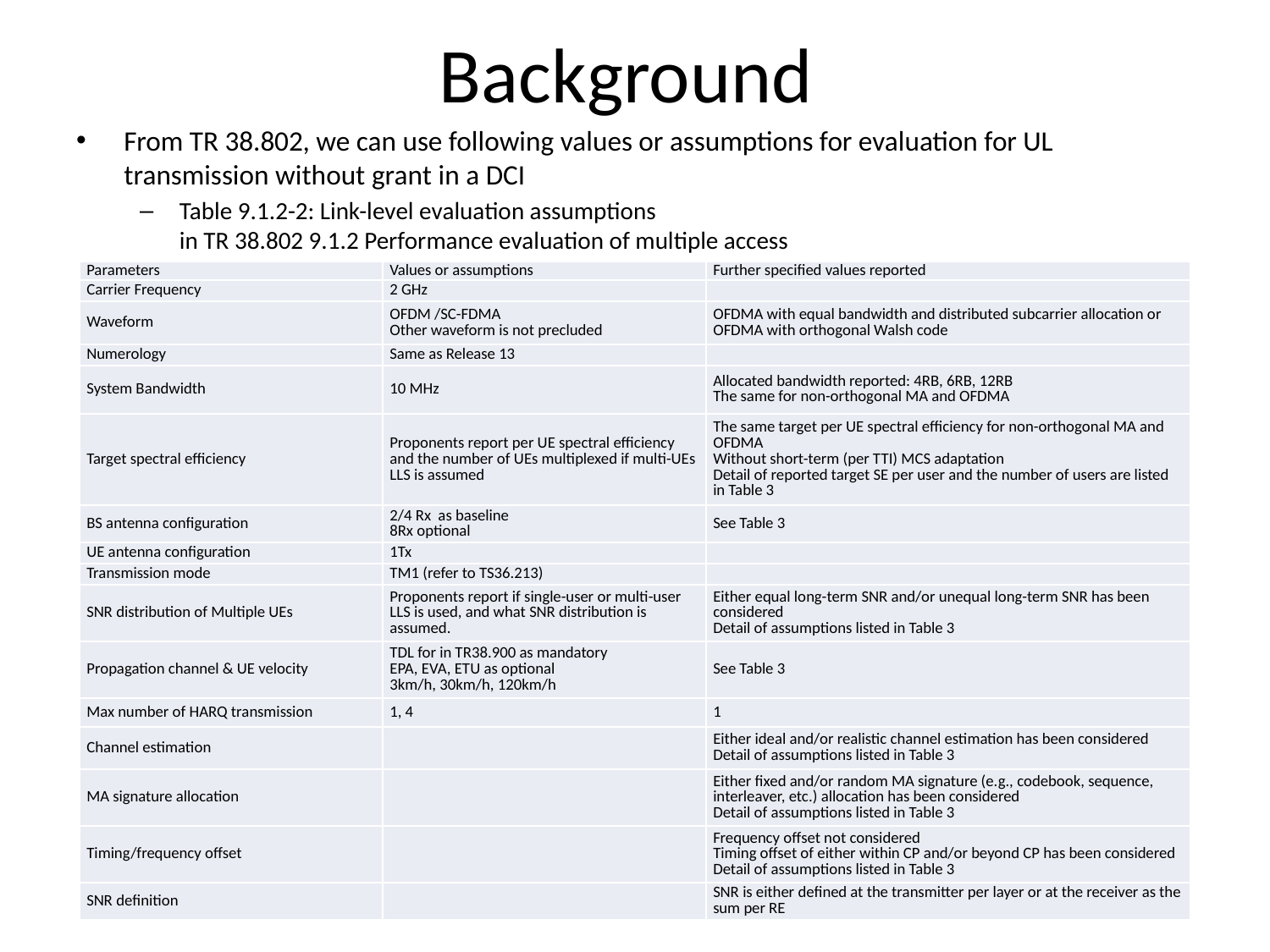

# Background
From TR 38.802, we can use following values or assumptions for evaluation for UL transmission without grant in a DCI
Table 9.1.2-2: Link-level evaluation assumptions
in TR 38.802 9.1.2 Performance evaluation of multiple access

| Parameters | Values or assumptions | Further specified values reported |
| --- | --- | --- |
| Carrier Frequency | 2 GHz |  |
| Waveform | OFDM /SC-FDMA Other waveform is not precluded | OFDMA with equal bandwidth and distributed subcarrier allocation or OFDMA with orthogonal Walsh code |
| Numerology | Same as Release 13 |  |
| System Bandwidth | 10 MHz | Allocated bandwidth reported: 4RB, 6RB, 12RB The same for non-orthogonal MA and OFDMA |
| Target spectral efficiency | Proponents report per UE spectral efficiency and the number of UEs multiplexed if multi-UEs LLS is assumed | The same target per UE spectral efficiency for non-orthogonal MA and OFDMA Without short-term (per TTI) MCS adaptation Detail of reported target SE per user and the number of users are listed in Table 3 |
| BS antenna configuration | 2/4 Rx as baseline 8Rx optional | See Table 3 |
| UE antenna configuration | 1Tx |  |
| Transmission mode | TM1 (refer to TS36.213) |  |
| SNR distribution of Multiple UEs | Proponents report if single-user or multi-user LLS is used, and what SNR distribution is assumed. | Either equal long-term SNR and/or unequal long-term SNR has been considered Detail of assumptions listed in Table 3 |
| Propagation channel & UE velocity | TDL for in TR38.900 as mandatory EPA, EVA, ETU as optional 3km/h, 30km/h, 120km/h | See Table 3 |
| Max number of HARQ transmission | 1, 4 | 1 |
| Channel estimation |  | Either ideal and/or realistic channel estimation has been considered Detail of assumptions listed in Table 3 |
| MA signature allocation |  | Either fixed and/or random MA signature (e.g., codebook, sequence, interleaver, etc.) allocation has been considered Detail of assumptions listed in Table 3 |
| Timing/frequency offset |  | Frequency offset not considered Timing offset of either within CP and/or beyond CP has been considered Detail of assumptions listed in Table 3 |
| SNR definition |  | SNR is either defined at the transmitter per layer or at the receiver as the sum per RE |